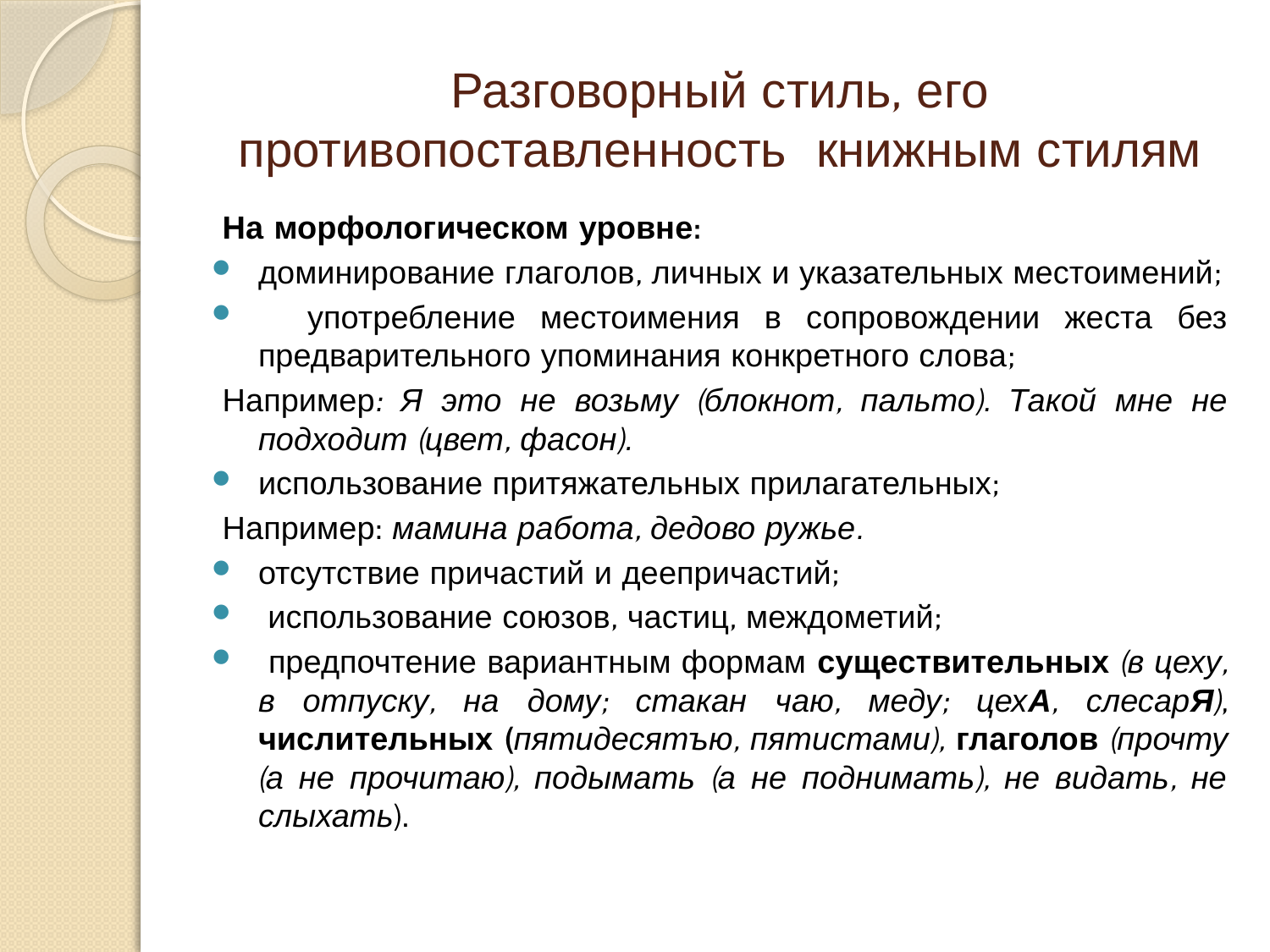

# Разговорный стиль, его противопоставленность  книжным стилям
На морфологическом уровне:
доминирование глаголов, личных и указательных местоимений;
  употребление местоимения в сопровождении жеста без предварительного упоминания конкретного слова;
Например: Я это не возьму (блокнот, пальто). Такой мне не подходит (цвет, фасон).
использование притяжательных прилагательных;
Например: мамина работа, дедово ружье.
отсутствие причастий и деепричастий;
 использование союзов, частиц, междометий;
 предпочтение вариантным формам существительных (в цеху, в отпуску, на дому; стакан чаю, меду; цехА, слесарЯ), числительных (пятидесятъю, пятистами), глаголов (прочту (а не прочитаю), подымать (а не поднимать), не видать, не слыхать).